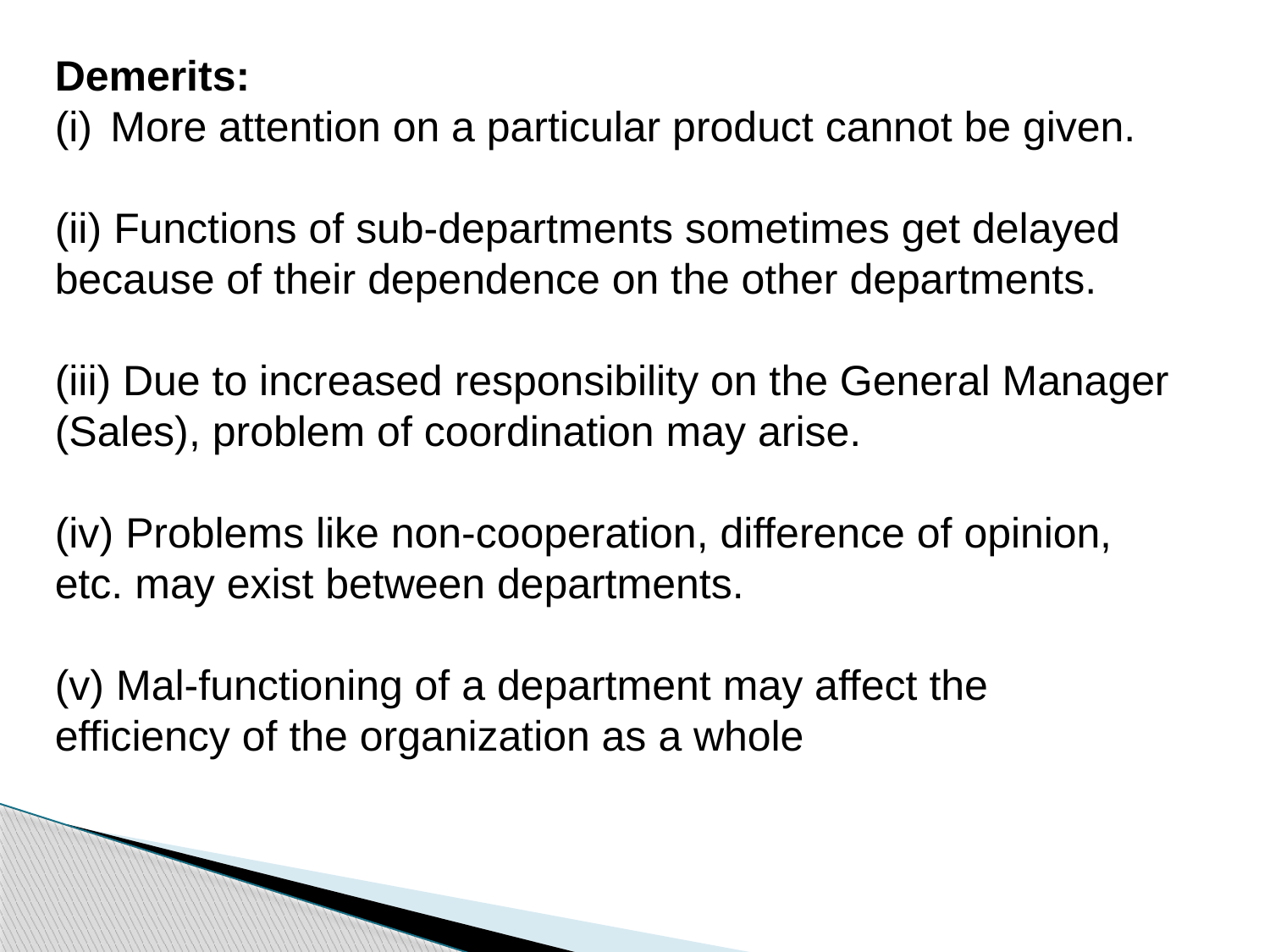

Demerits:
More attention on a particular product cannot be given.

(ii) Functions of sub-departments sometimes get delayed because of their dependence on the other departments.

(iii) Due to increased responsibility on the General Manager (Sales), problem of coordination may arise.

(iv) Problems like non-cooperation, difference of opinion, etc. may exist between departments.

(v) Mal-functioning of a department may affect the efficiency of the organization as a whole